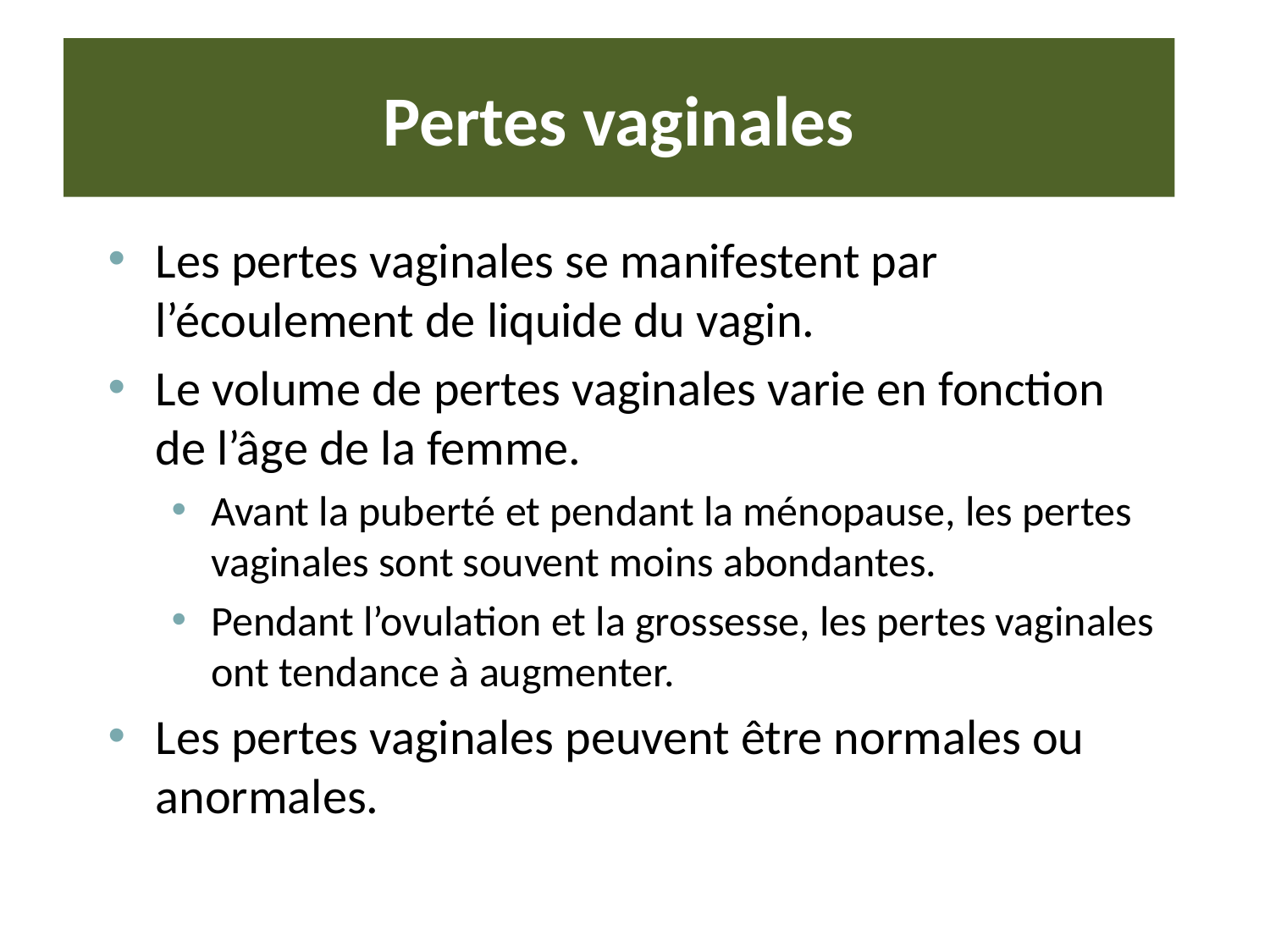

# Pertes vaginales
Les pertes vaginales se manifestent par l’écoulement de liquide du vagin.
Le volume de pertes vaginales varie en fonction de l’âge de la femme.
Avant la puberté et pendant la ménopause, les pertes vaginales sont souvent moins abondantes.
Pendant l’ovulation et la grossesse, les pertes vaginales ont tendance à augmenter.
Les pertes vaginales peuvent être normales ou anormales.